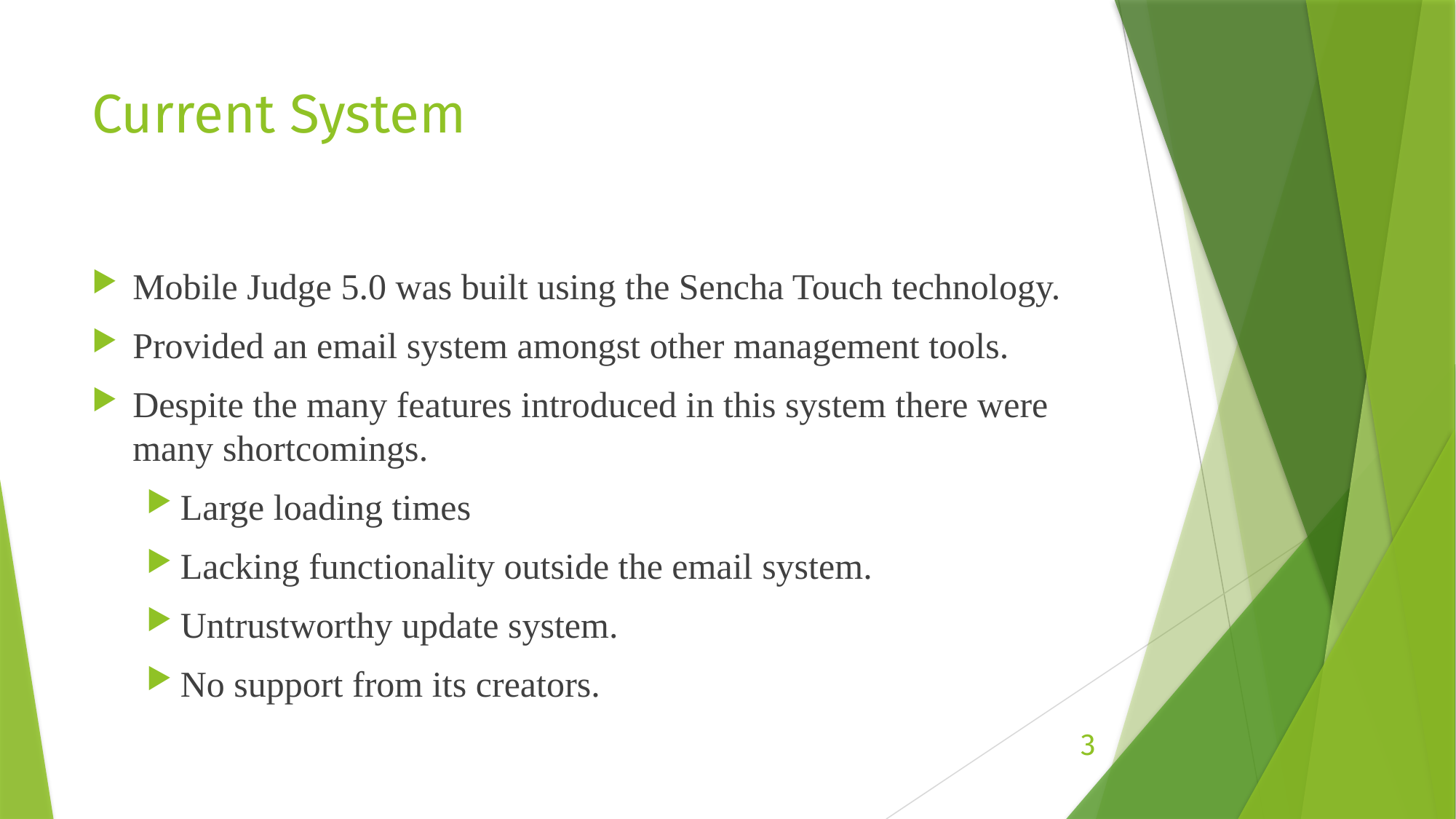

# Current System
Mobile Judge 5.0 was built using the Sencha Touch technology.
Provided an email system amongst other management tools.
Despite the many features introduced in this system there were many shortcomings.
Large loading times
Lacking functionality outside the email system.
Untrustworthy update system.
No support from its creators.

3